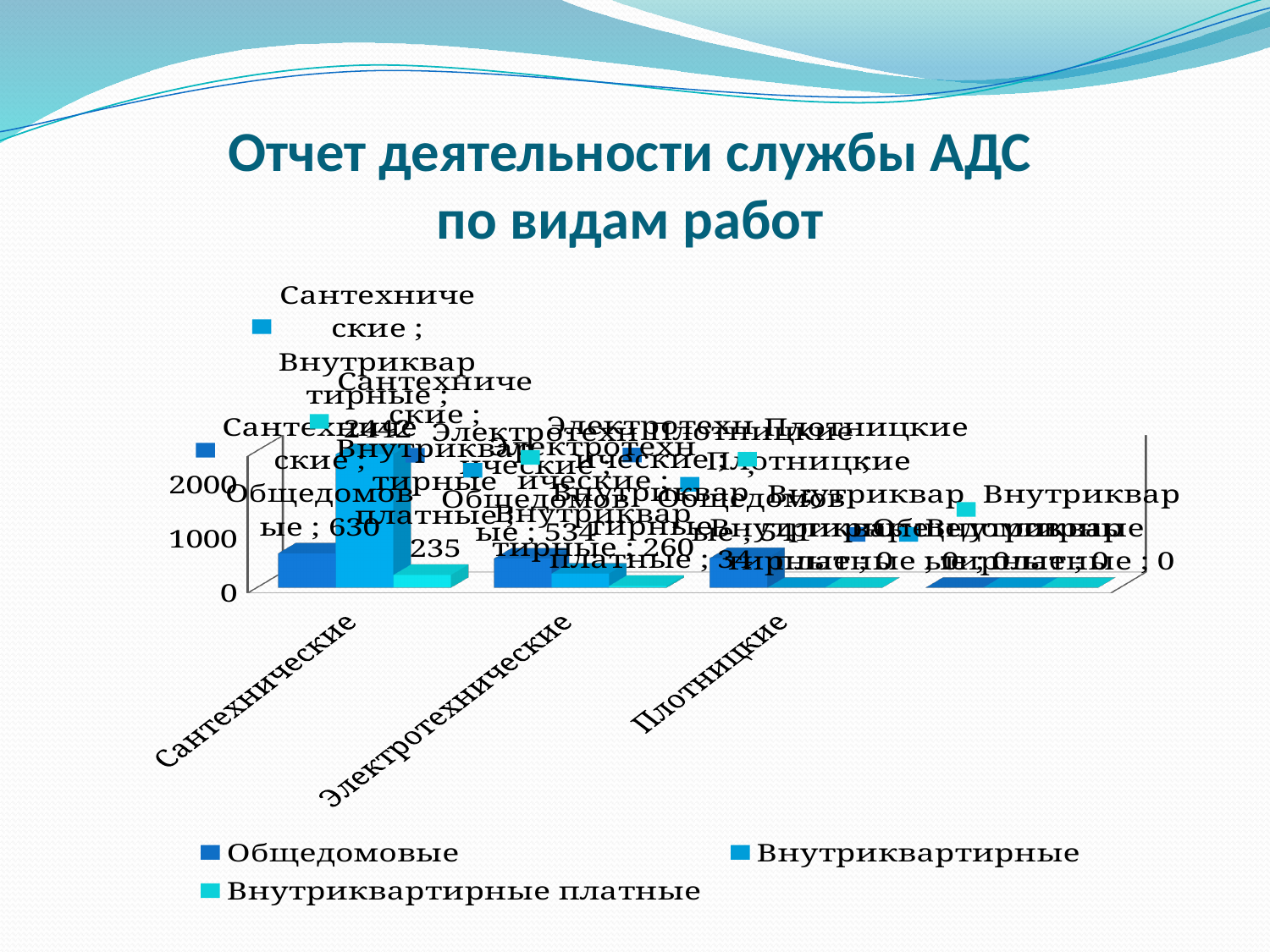

Отчет деятельности службы АДС
по видам работ

[unsupported chart]